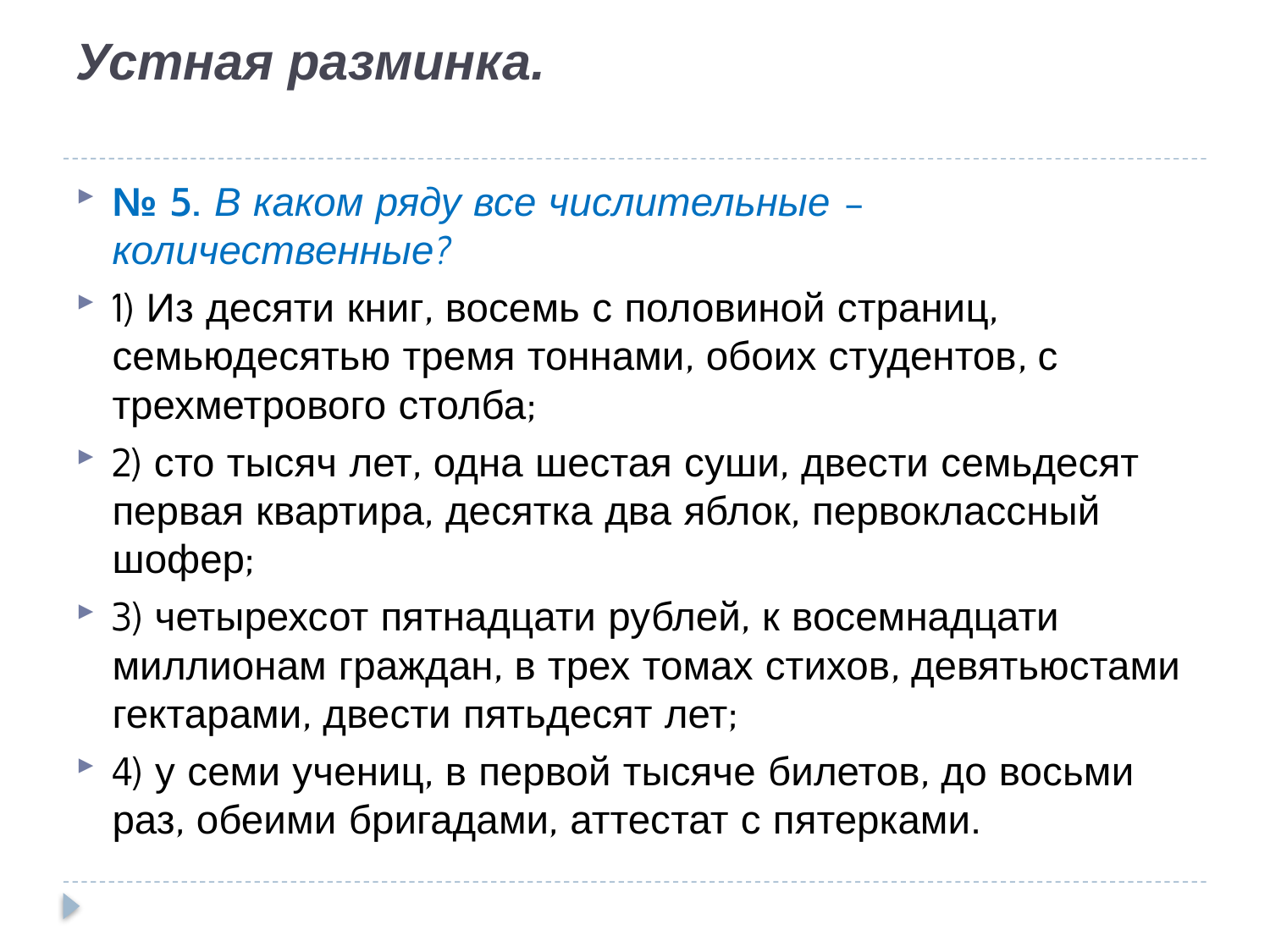

# Устная разминка.
№ 5. В каком ряду все числительные – количественные?
1) Из десяти книг, восемь с половиной страниц, семьюдесятью тремя тоннами, обоих студентов, с трехметрового столба;
2) сто тысяч лет, одна шестая суши, двести семьдесят первая квартира, десятка два яблок, первоклассный шофер;
3) четырехсот пятнадцати рублей, к восемнадцати миллионам граждан, в трех томах стихов, девятьюстами гектарами, двести пятьдесят лет;
4) у семи учениц, в первой тысяче билетов, до восьми раз, обеими бригадами, аттестат с пятерками.